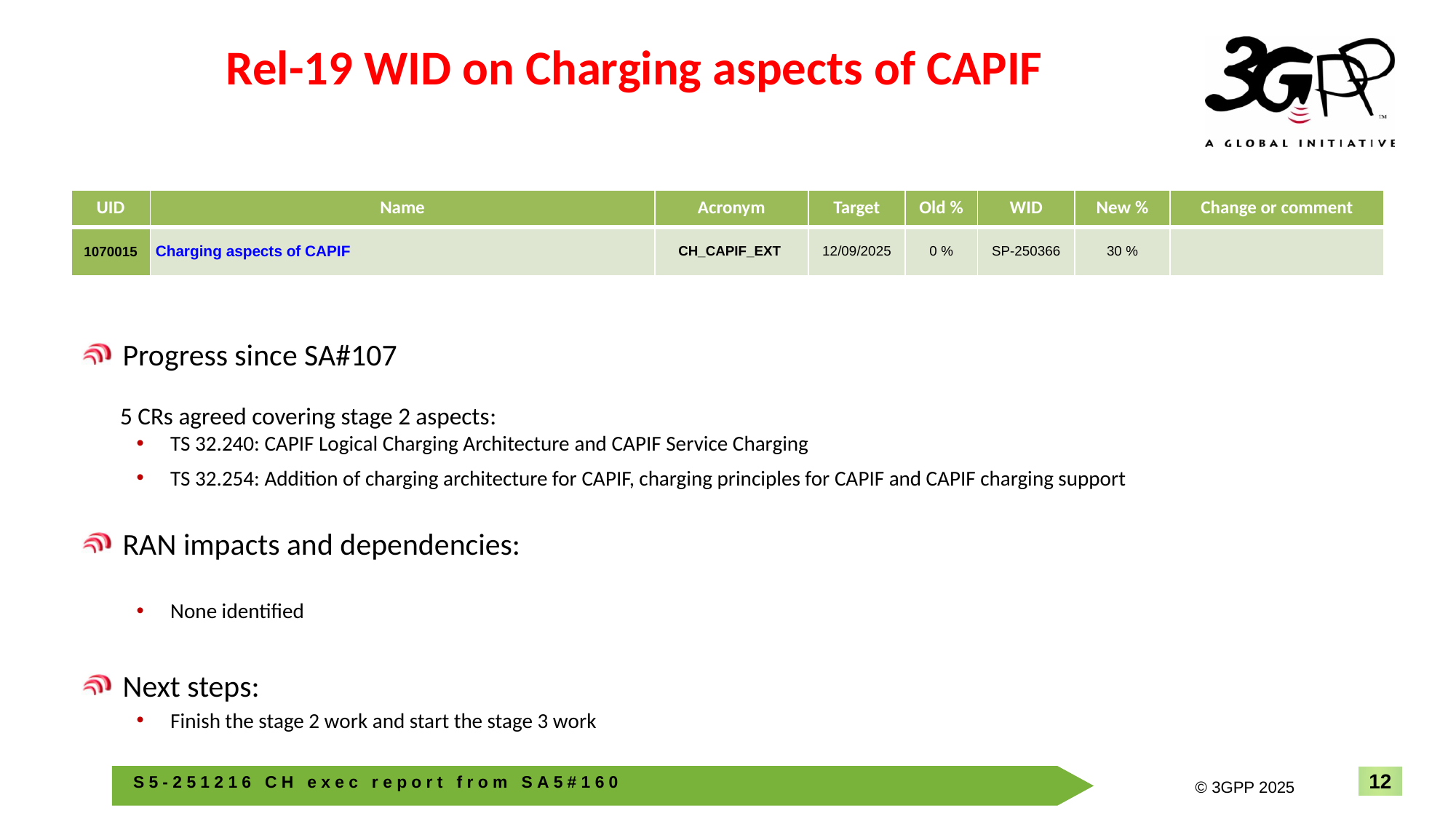

# Rel-19 WID on Charging aspects of CAPIF
| UID | Name | Acronym | Target | Old % | WID | New % | Change or comment |
| --- | --- | --- | --- | --- | --- | --- | --- |
| 1070015 | Charging aspects of CAPIF | CH\_CAPIF\_EXT | 12/09/2025 | 0 % | SP-250366 | 30 % |  |
Progress since SA#107

       5 CRs agreed covering stage 2 aspects:
TS 32.240: CAPIF Logical Charging Architecture and CAPIF Service Charging
TS 32.254: Addition of charging architecture for CAPIF, charging principles for CAPIF and CAPIF charging support

RAN impacts and dependencies:

None identified

Next steps:
Finish the stage 2 work and start the stage 3 work